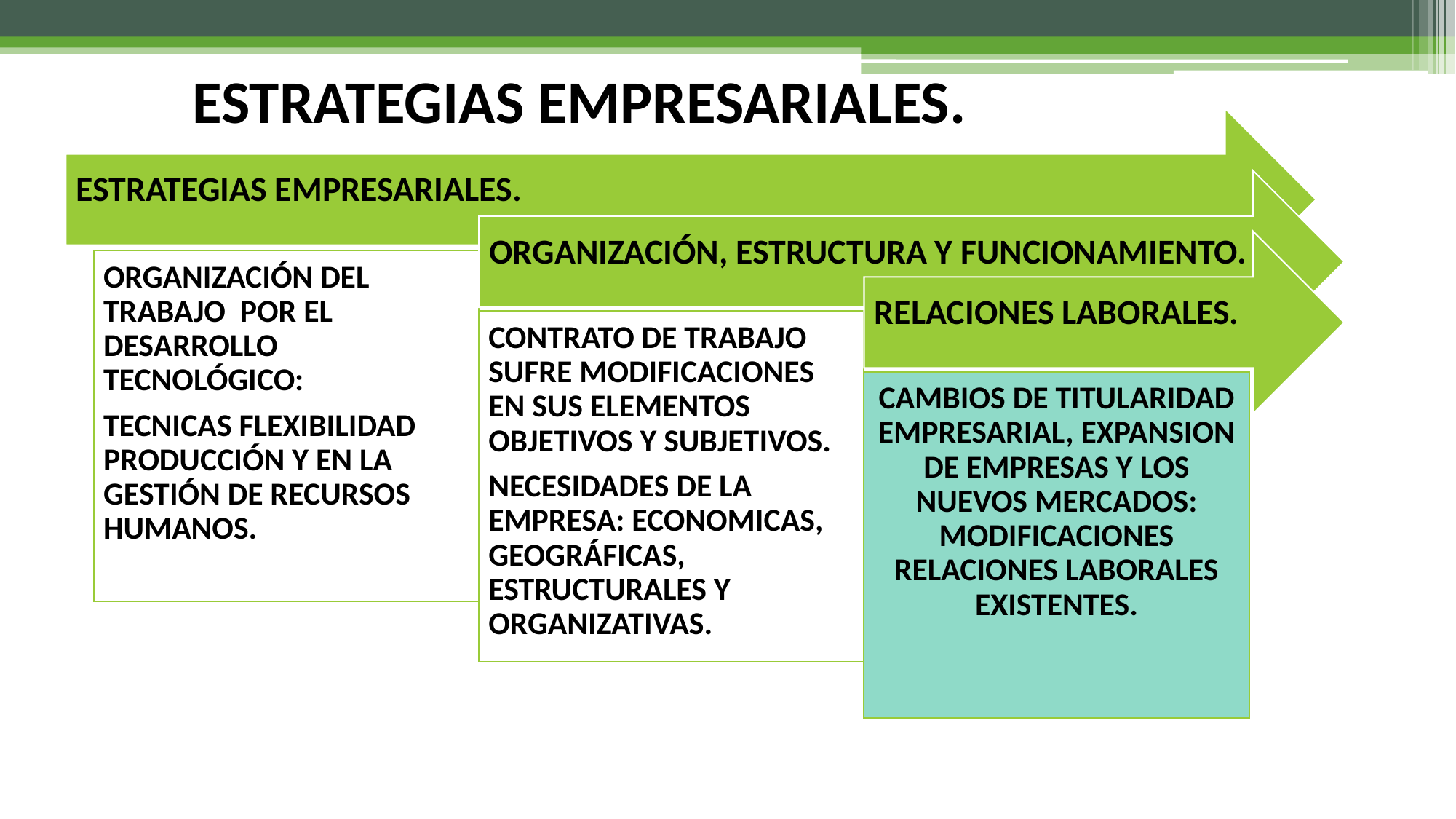

# ESTRATEGIAS EMPRESARIALES.
ESTRATEGIAS EMPRESARIALES.
ORGANIZACIÓN DEL TRABAJO  POR EL DESARROLLO TECNOLÓGICO:
TECNICAS FLEXIBILIDAD PRODUCCIÓN Y EN LA GESTIÓN DE RECURSOS HUMANOS.
ORGANIZACIÓN, ESTRUCTURA Y FUNCIONAMIENTO.
CONTRATO DE TRABAJO SUFRE MODIFICACIONES EN SUS ELEMENTOS OBJETIVOS Y SUBJETIVOS.
NECESIDADES DE LA EMPRESA: ECONOMICAS, GEOGRÁFICAS, ESTRUCTURALES Y ORGANIZATIVAS.
RELACIONES LABORALES.
CAMBIOS DE TITULARIDAD EMPRESARIAL, EXPANSION DE EMPRESAS Y LOS NUEVOS MERCADOS: MODIFICACIONES RELACIONES LABORALES EXISTENTES.